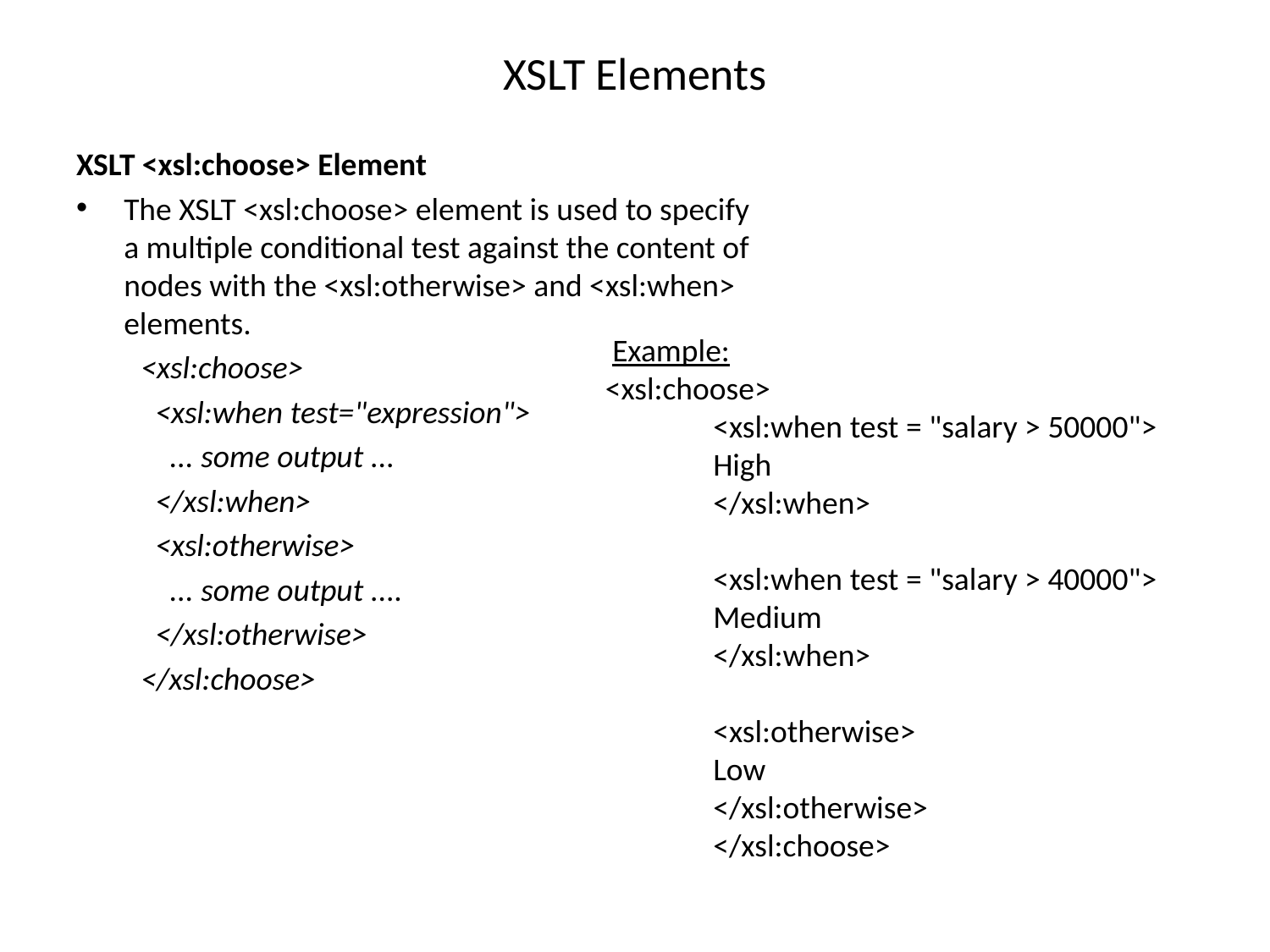

# XSLT Elements
XSLT <xsl:choose> Element
The XSLT <xsl:choose> element is used to specify a multiple conditional test against the content of nodes with the <xsl:otherwise> and <xsl:when> elements.
<xsl:choose>
  <xsl:when test="expression">
    ... some output ...
  </xsl:when>
  <xsl:otherwise>
    ... some output ....
  </xsl:otherwise>
</xsl:choose>

 Example:
<xsl:choose>
               <xsl:when test = "salary > 50000">
               High
               </xsl:when>

               <xsl:when test = "salary > 40000">
               Medium
               </xsl:when>

               <xsl:otherwise>
               Low
               </xsl:otherwise>
               </xsl:choose>